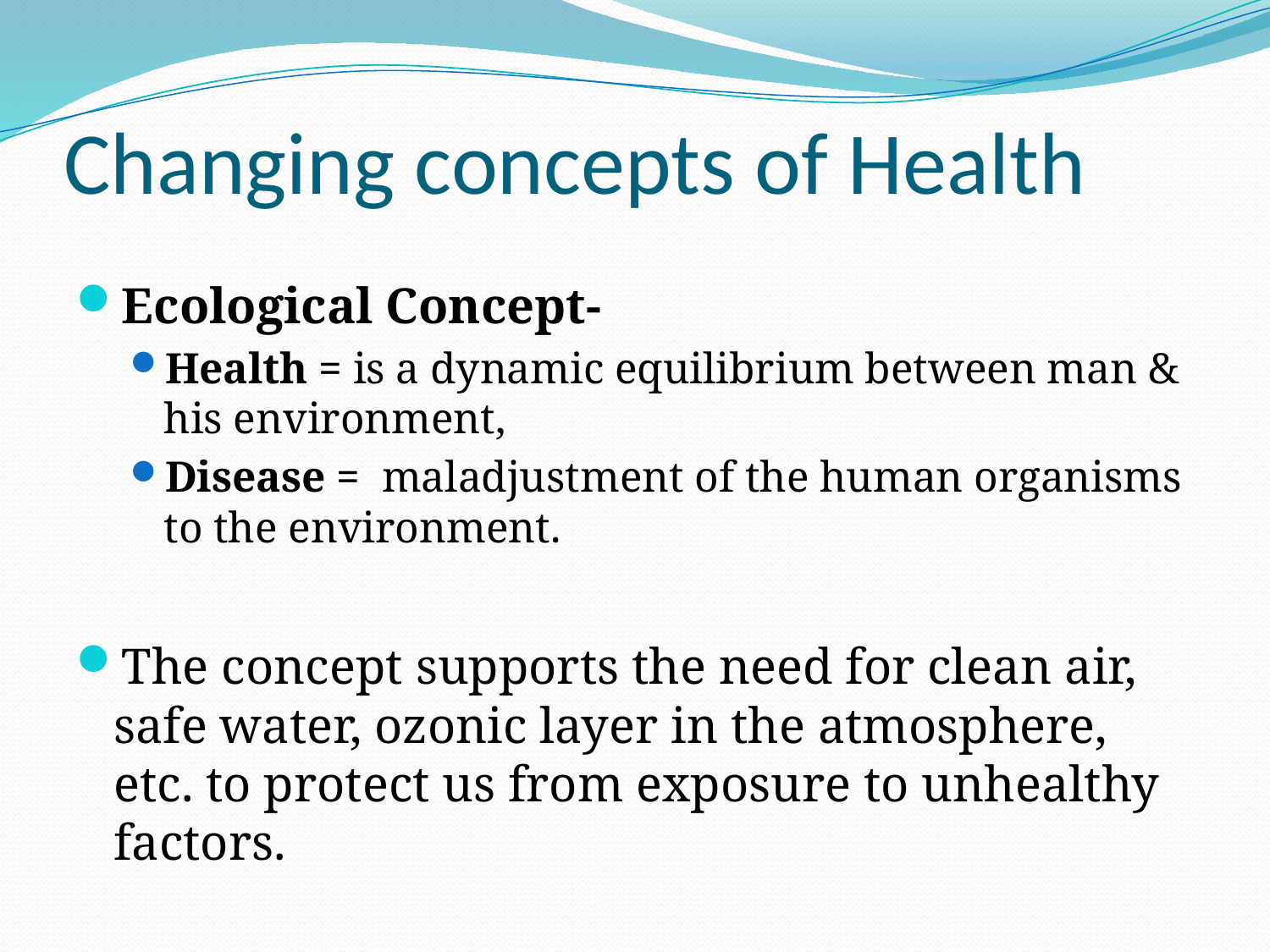

# Changing concepts of Health
Ecological Concept-
Health = is a dynamic equilibrium between man & his environment,
Disease =  maladjustment of the human organisms to the environment.

The concept supports the need for clean air, safe water, ozonic layer in the atmosphere, etc. to protect us from exposure to unhealthy factors.